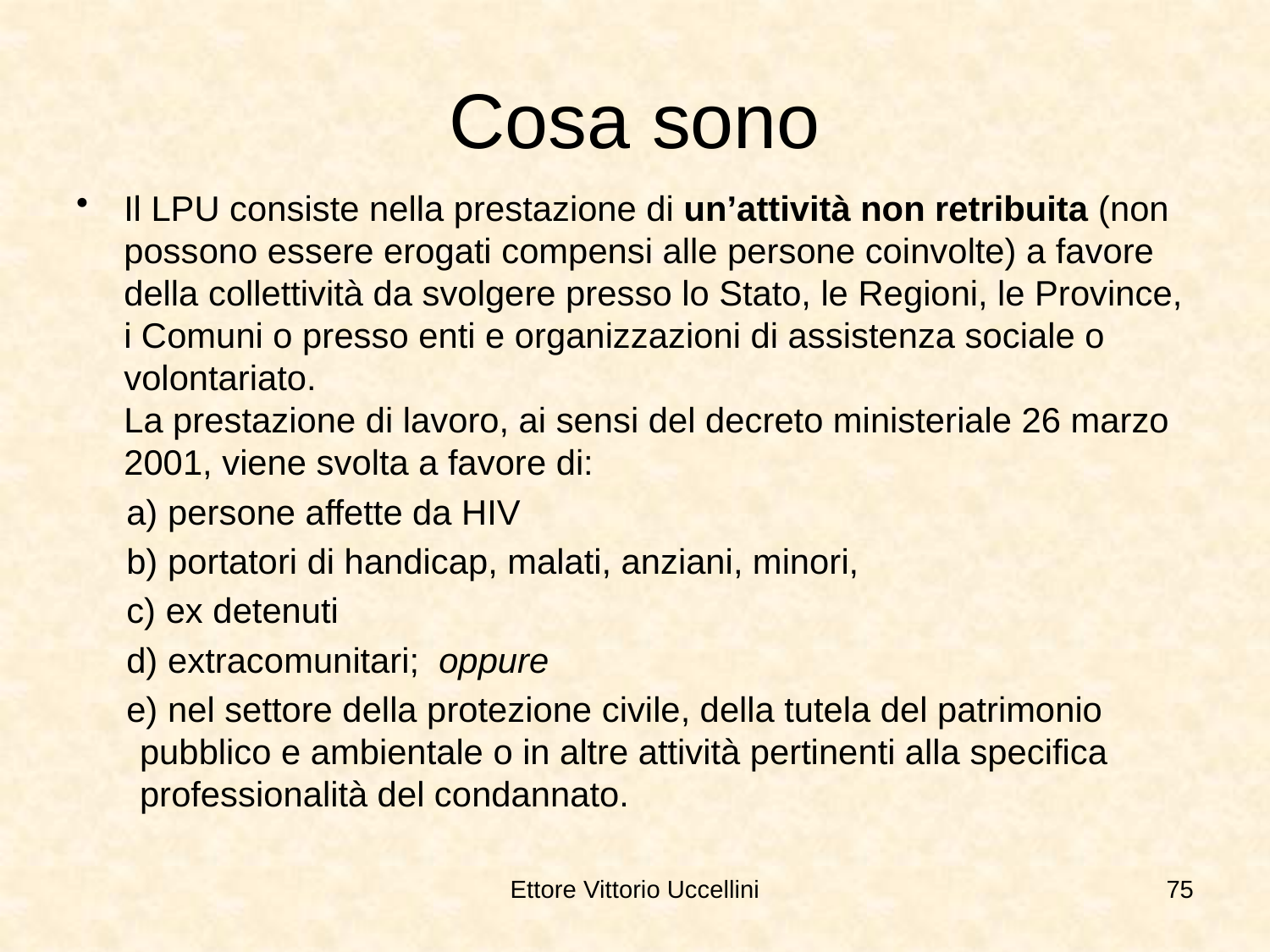

# Cosa sono
Il LPU consiste nella prestazione di un’attività non retribuita (non possono essere erogati compensi alle persone coinvolte) a favore della collettività da svolgere presso lo Stato, le Regioni, le Province, i Comuni o presso enti e organizzazioni di assistenza sociale o volontariato.
La prestazione di lavoro, ai sensi del decreto ministeriale 26 marzo 2001, viene svolta a favore di:
 persone affette da HIV
 portatori di handicap, malati, anziani, minori,
 ex detenuti
 extracomunitari;  oppure
 nel settore della protezione civile, della tutela del patrimonio pubblico e ambientale o in altre attività pertinenti alla specifica professionalità del condannato.
Ettore Vittorio Uccellini
75